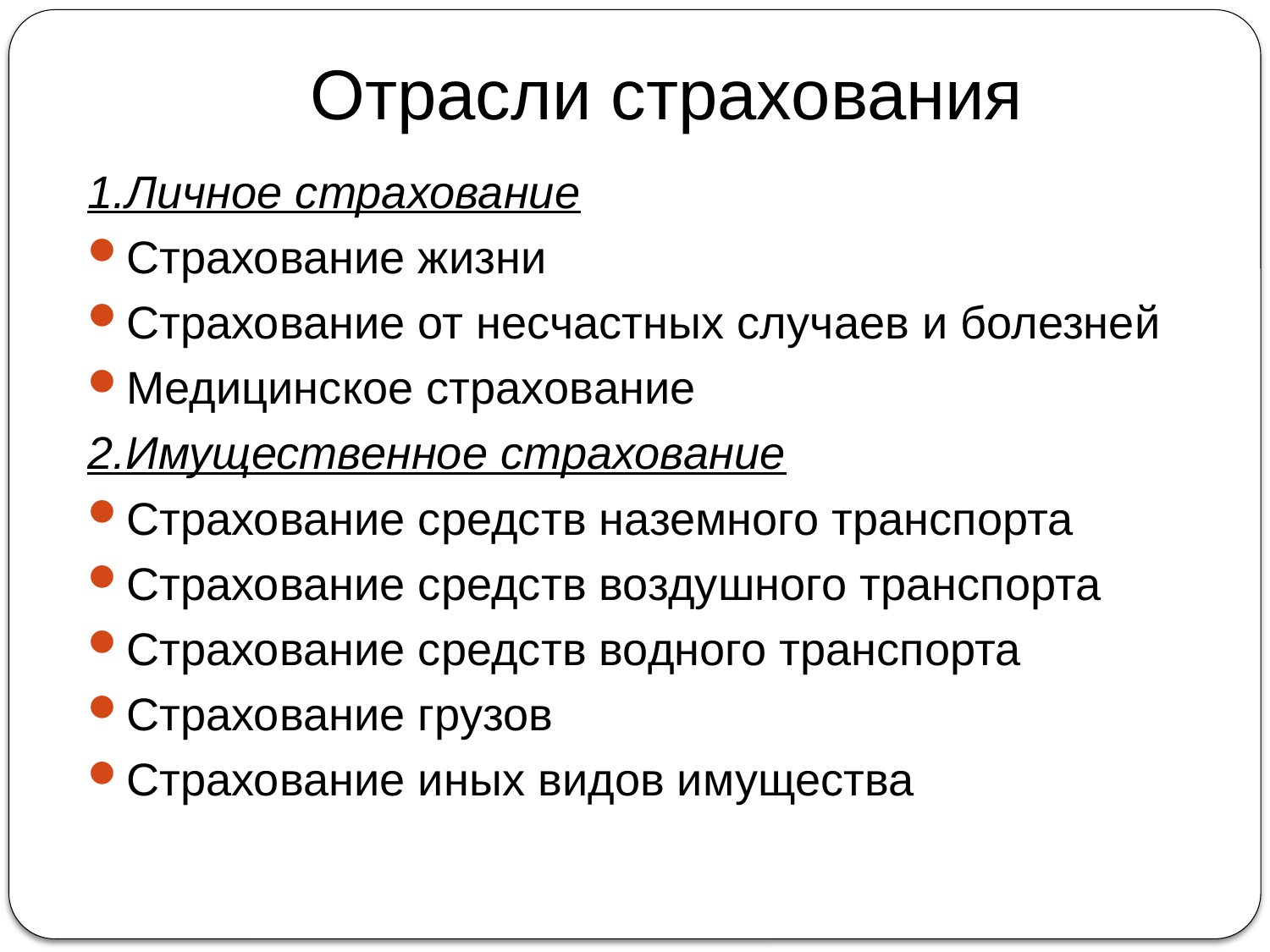

# Отрасли страхования
1.Личное страхование
Страхование жизни
Страхование от несчастных случаев и болезней
Медицинское страхование
2.Имущественное страхование
Страхование средств наземного транспорта
Страхование средств воздушного транспорта
Страхование средств водного транспорта
Страхование грузов
Страхование иных видов имущества